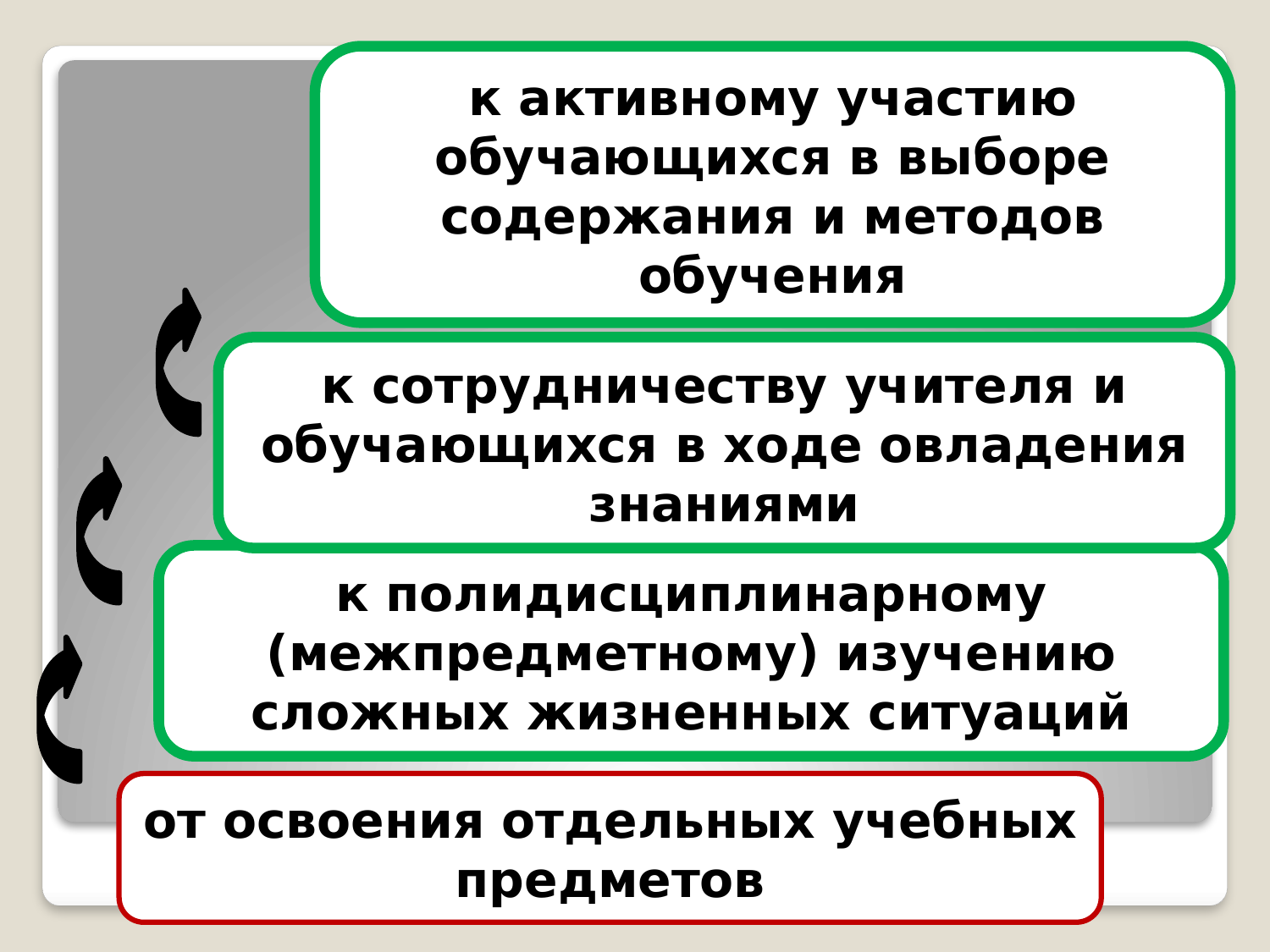

#
к активному участию обучающихся в выборе содержания и методов обучения

к сотрудничеству учителя и обучающихся в ходе овладения знаниями

к полидисциплинарному (межпредметному) изучению сложных жизненных ситуаций

от освоения отдельных учебных предметов